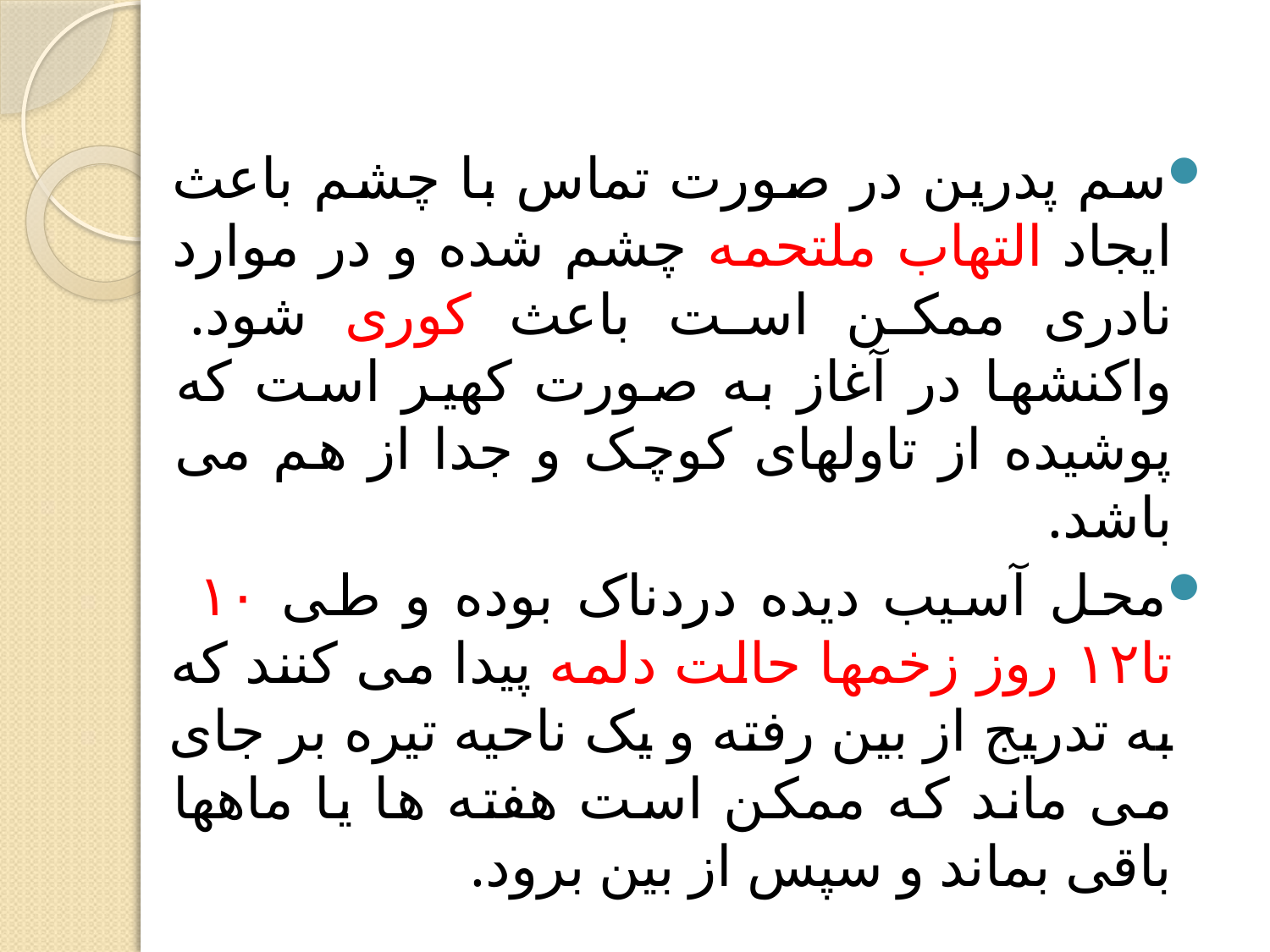

سم پدرین در صورت تماس با چشم باعث ایجاد التهاب ملتحمه چشم شده و در موارد نادری ممکن است باعث کوری شود. واکنشها در آغاز به صورت کهیر است که پوشیده از تاولهای کوچک و جدا از هم می باشد.
محل آسیب دیده دردناک بوده و طی ۱۰  تا۱۲ روز زخمها حالت دلمه پیدا می کنند که به تدریج از بین رفته و یک ناحیه تیره بر جای می ماند که ممکن است هفته ها یا ماهها باقی بماند و سپس از بین برود.